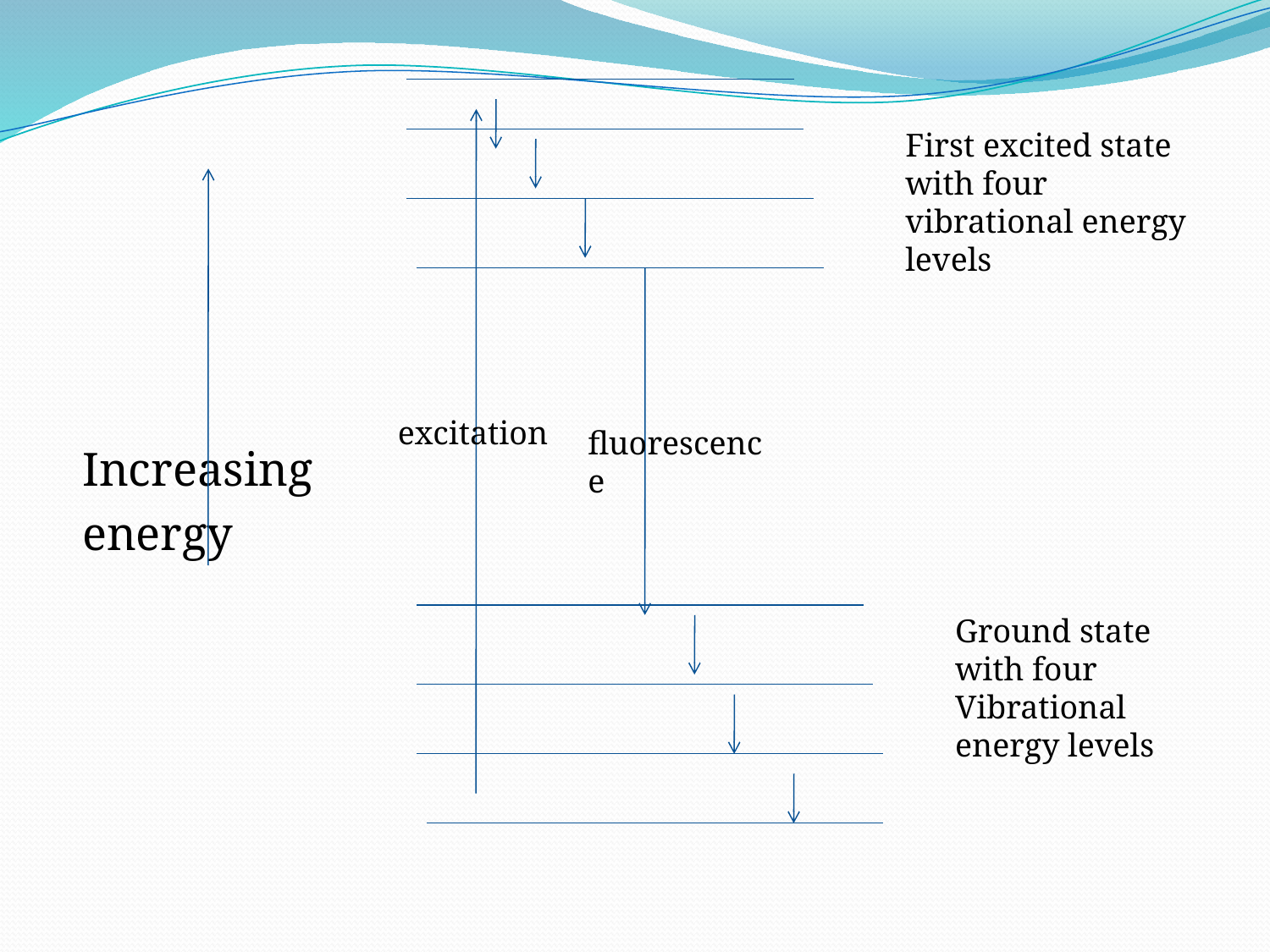

Increasing
energy
First excited state with four vibrational energy levels
excitation
fluorescence
Ground state with four Vibrational energy levels